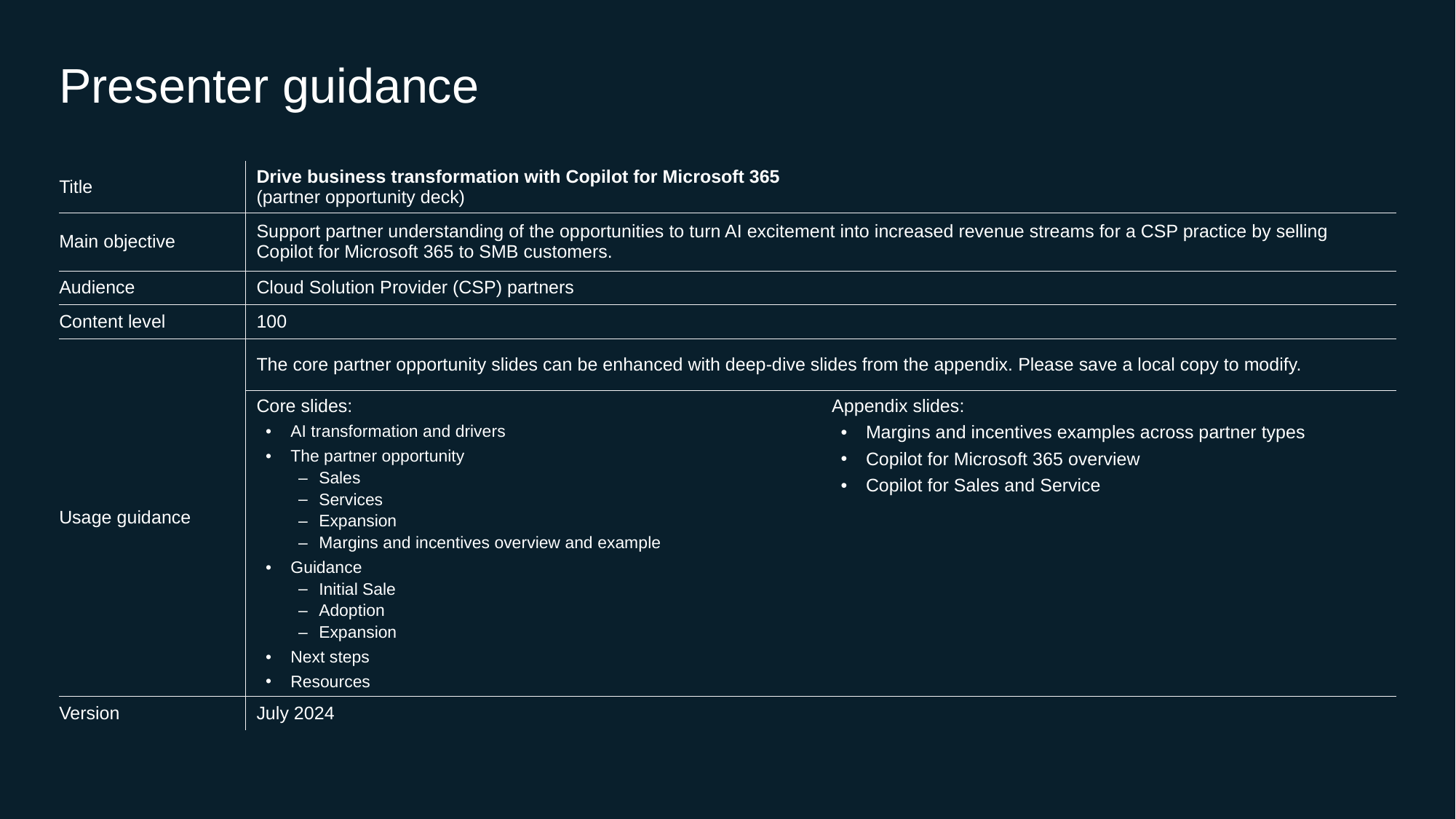

# Presenter guidance
| Title | Drive business transformation with Copilot for Microsoft 365 (partner opportunity deck) |  |
| --- | --- | --- |
| Main objective | Support partner understanding of the opportunities to turn AI excitement into increased revenue streams for a CSP practice by selling Copilot for Microsoft 365 to SMB customers. |  |
| Audience | Cloud Solution Provider (CSP) partners |  |
| Content level | 100 |  |
| Usage guidance | The core partner opportunity slides can be enhanced with deep-dive slides from the appendix. Please save a local copy to modify. |  |
|  | Core slides: AI transformation and drivers The partner opportunity Sales Services Expansion Margins and incentives overview and example Guidance Initial Sale Adoption Expansion Next steps Resources | Appendix slides: Margins and incentives examples across partner types Copilot for Microsoft 365 overview Copilot for Sales and Service |
| Version | July 2024 |  |